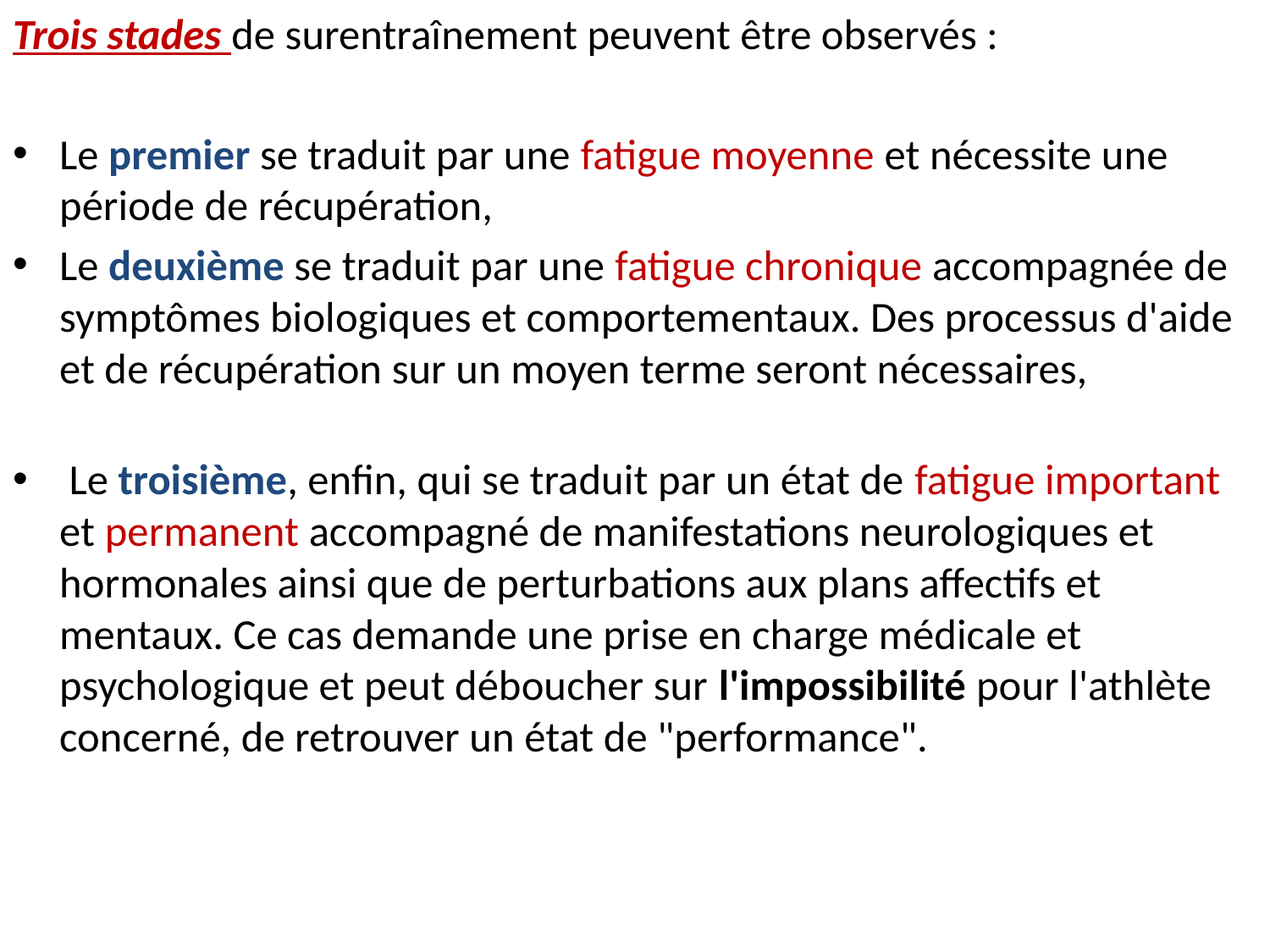

Trois stades de surentraînement peuvent être observés :

Le premier se traduit par une fatigue moyenne et nécessite une période de récupération,
Le deuxième se traduit par une fatigue chronique accompagnée de symptômes biologiques et comportementaux. Des processus d'aide et de récupération sur un moyen terme seront nécessaires,
 Le troisième, enfin, qui se traduit par un état de fatigue important et permanent accompagné de manifestations neurologiques et hormonales ainsi que de perturbations aux plans affectifs et mentaux. Ce cas demande une prise en charge médicale et psychologique et peut déboucher sur l'impossibilité pour l'athlète concerné, de retrouver un état de "performance".